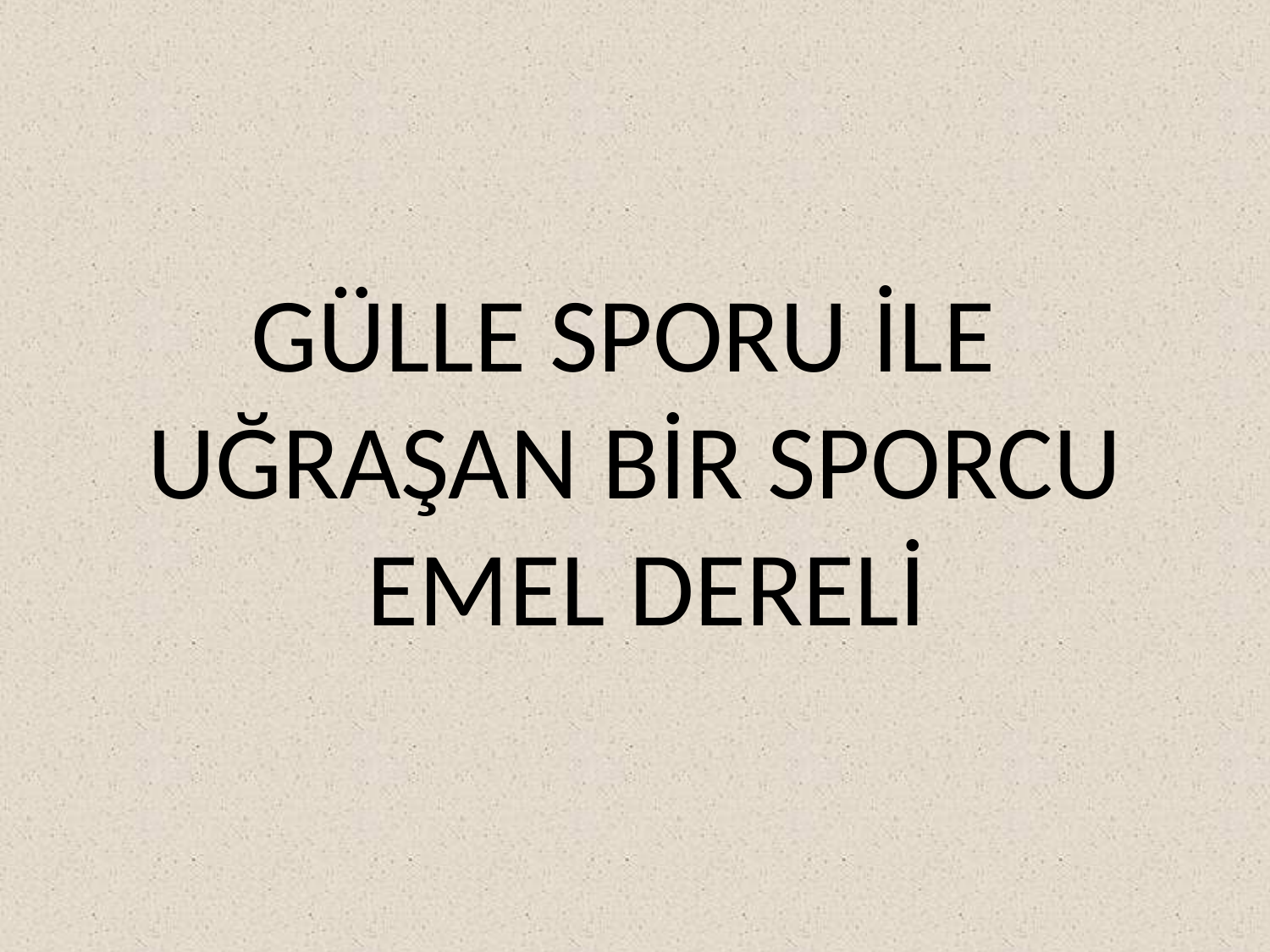

# GÜLLE SPORU İLE UĞRAŞAN BİR SPORCU EMEL DERELİ